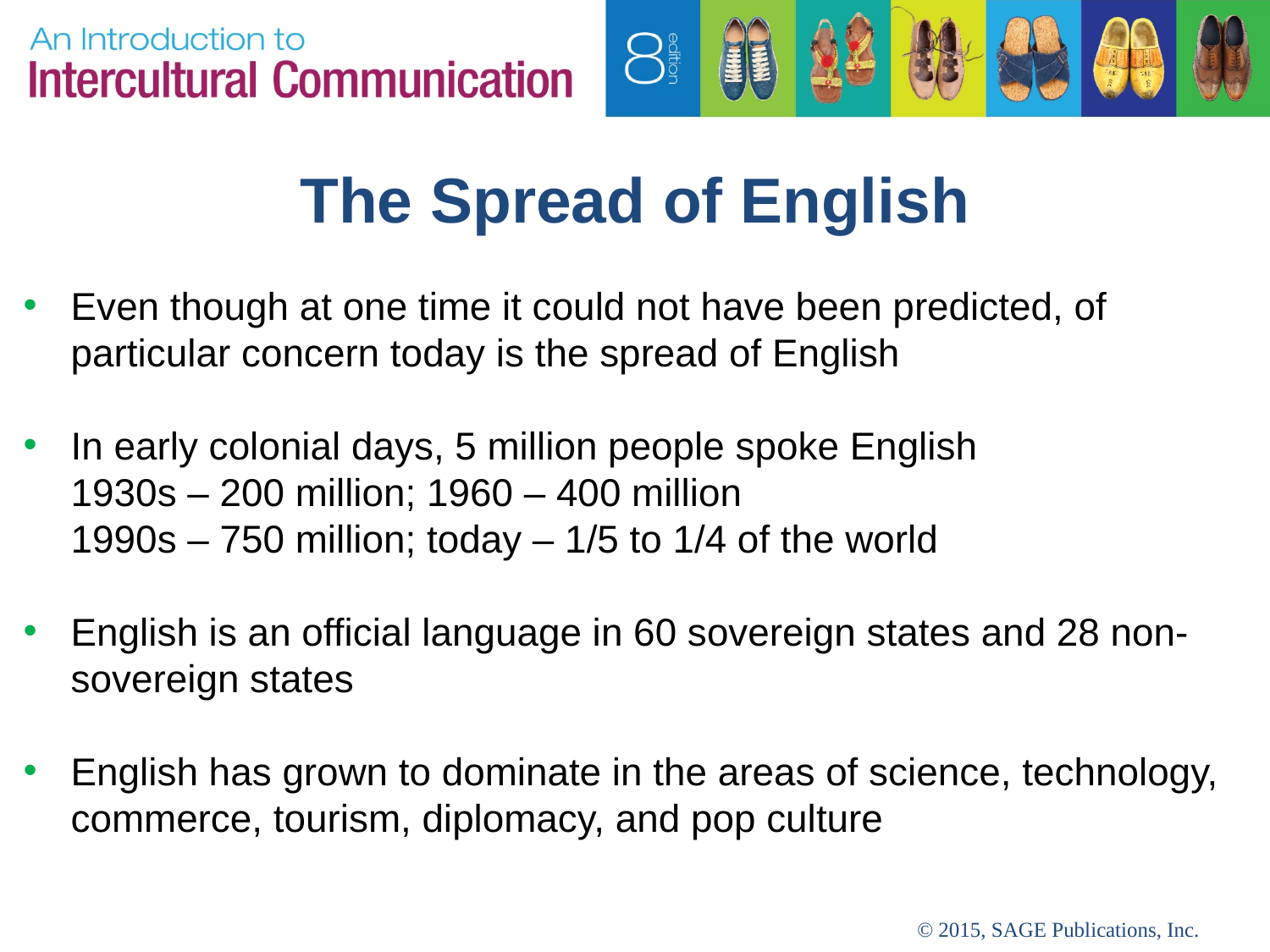

# The Spread of English
Even though at one time it could not have been predicted, of particular concern today is the spread of English

In early colonial days, 5 million people spoke English
	1930s – 200 million; 1960 – 400 million
	1990s – 750 million; today – 1/5 to 1/4 of the world

English is an official language in 60 sovereign states and 28 non-sovereign states

English has grown to dominate in the areas of science, technology, commerce, tourism, diplomacy, and pop culture
© 2015, SAGE Publications, Inc.